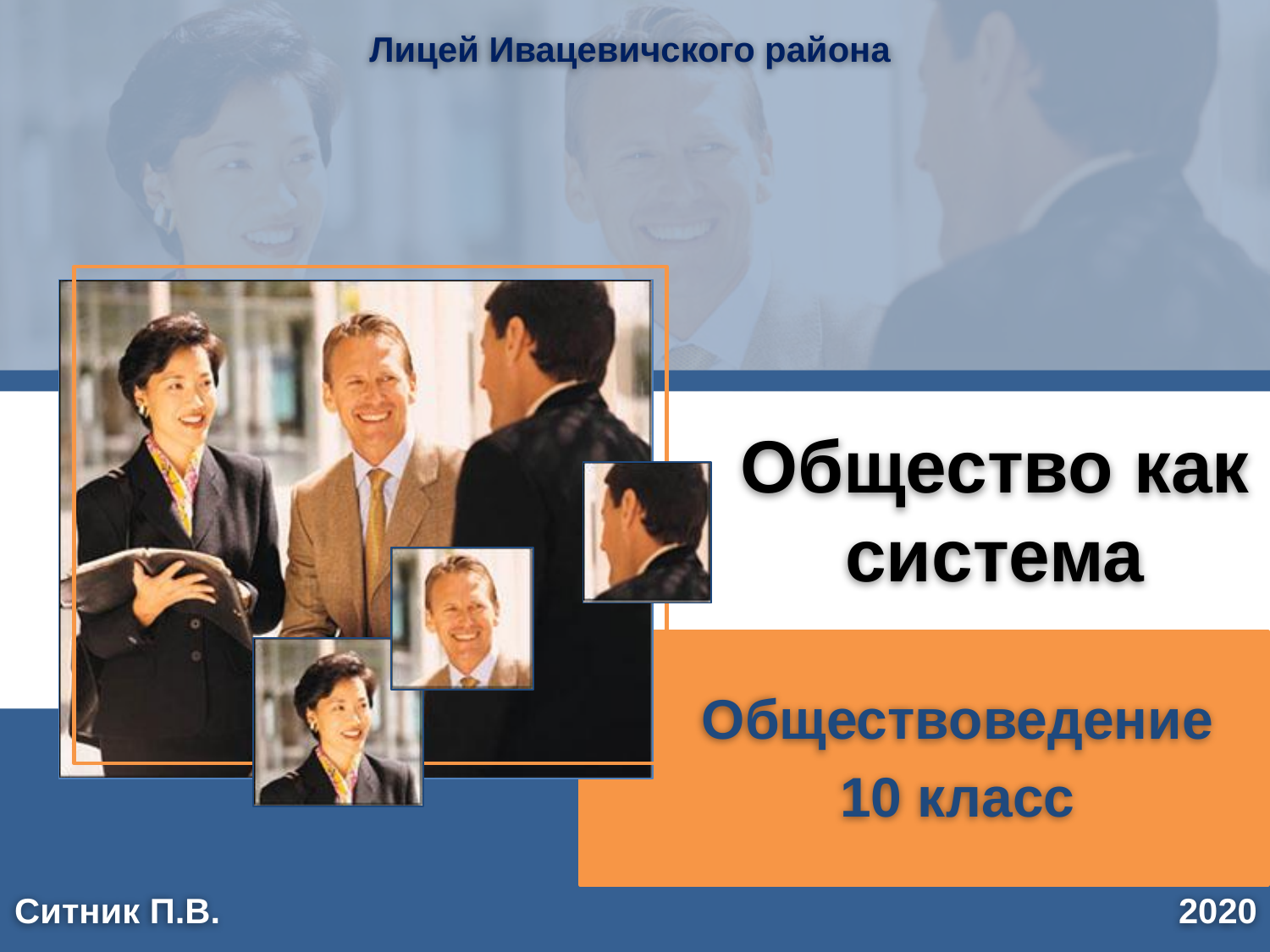

Лицей Ивацевичского района
# Общество как система
Обществоведение
10 класс
2020
Ситник П.В.